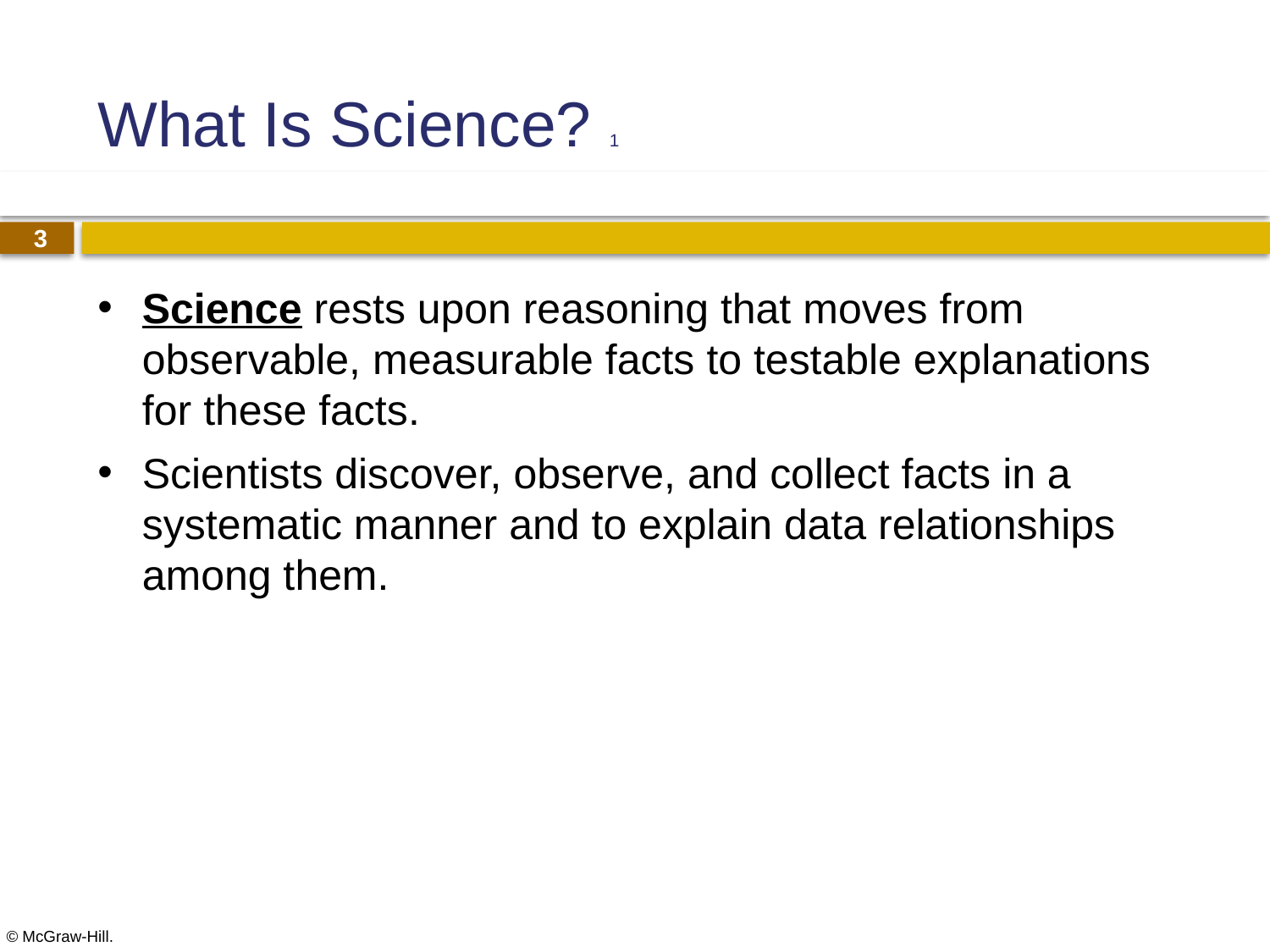

# What Is Science? 1
Science rests upon reasoning that moves from observable, measurable facts to testable explanations for these facts.
Scientists discover, observe, and collect facts in a systematic manner and to explain data relationships among them.